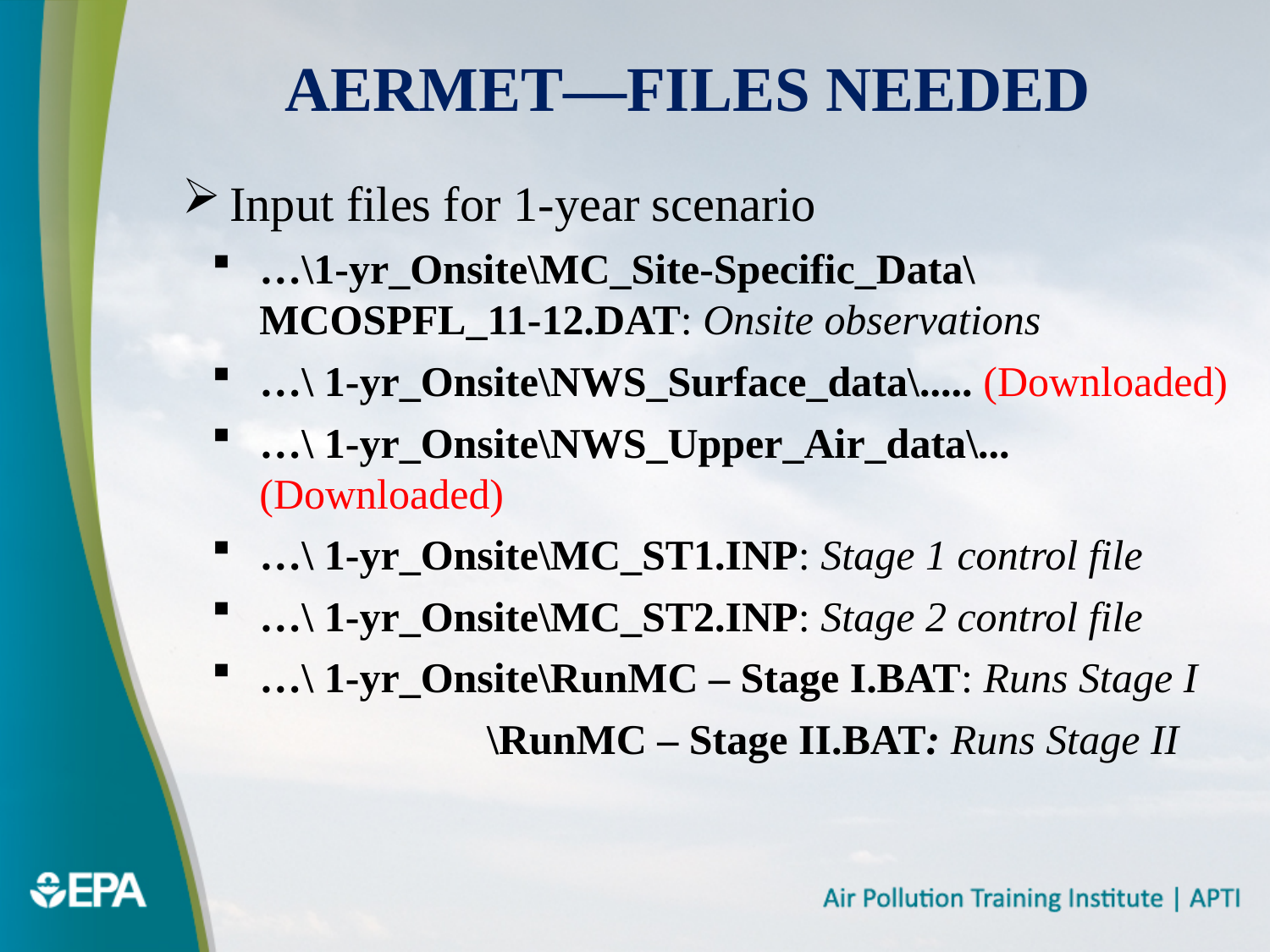

# AERMET—Files Needed
Input files for 1-year scenario
…\1-yr_Onsite\MC_Site-Specific_Data\MCOSPFL_11-12.DAT: Onsite observations
…\ 1-yr_Onsite\NWS_Surface_data\..... (Downloaded)
…\ 1-yr_Onsite\NWS_Upper_Air_data\... (Downloaded)
…\ 1-yr_Onsite\MC_ST1.INP: Stage 1 control file
…\ 1-yr_Onsite\MC_ST2.INP: Stage 2 control file
…\ 1-yr_Onsite\RunMC – Stage I.BAT: Runs Stage I
                          \RunMC – Stage II.BAT: Runs Stage II